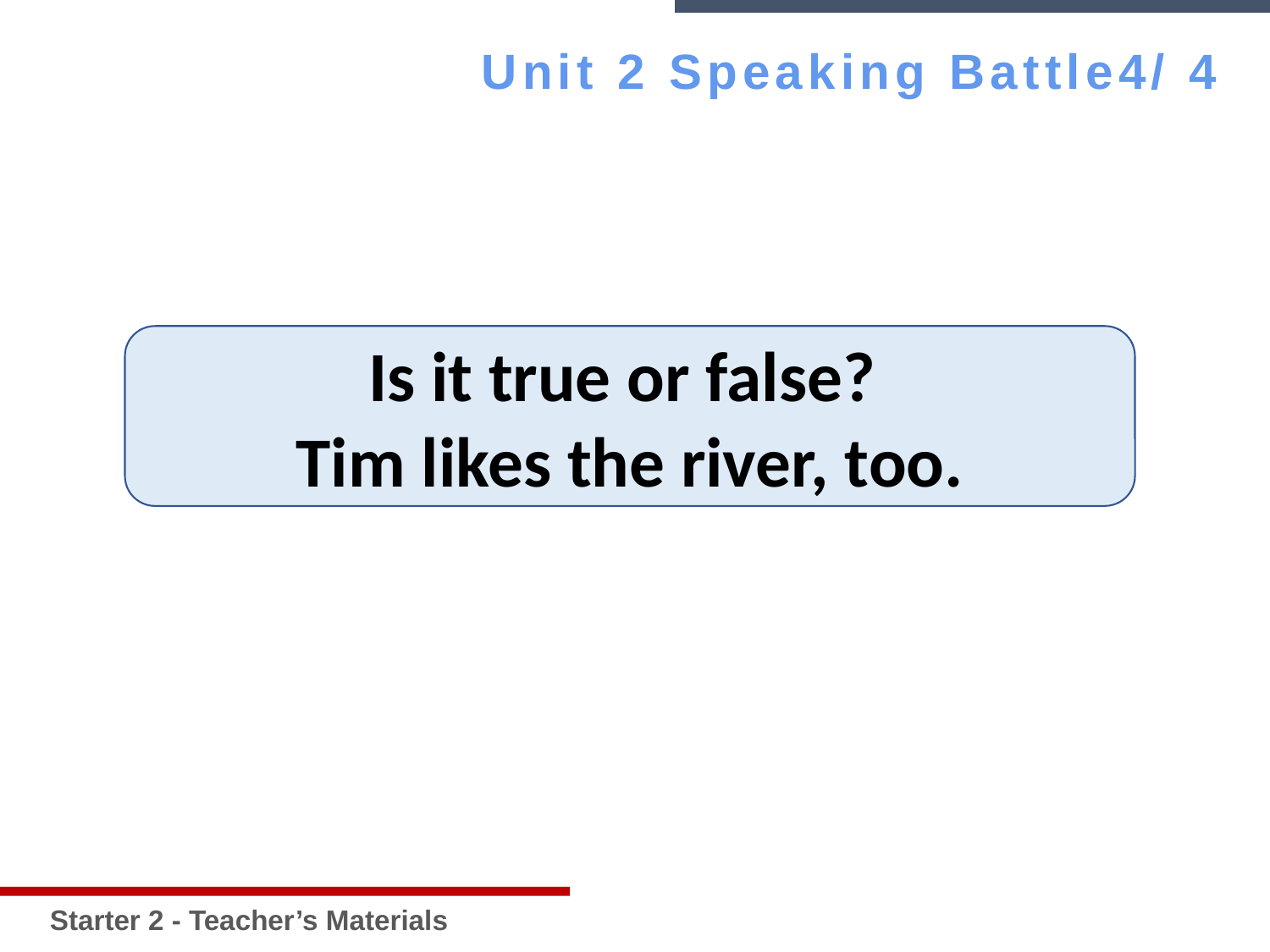

Starter 2 - Teacher’s Materials
Unit 2 Speaking Battle4/ 4
Is it true or false?
Tim likes the river, too.